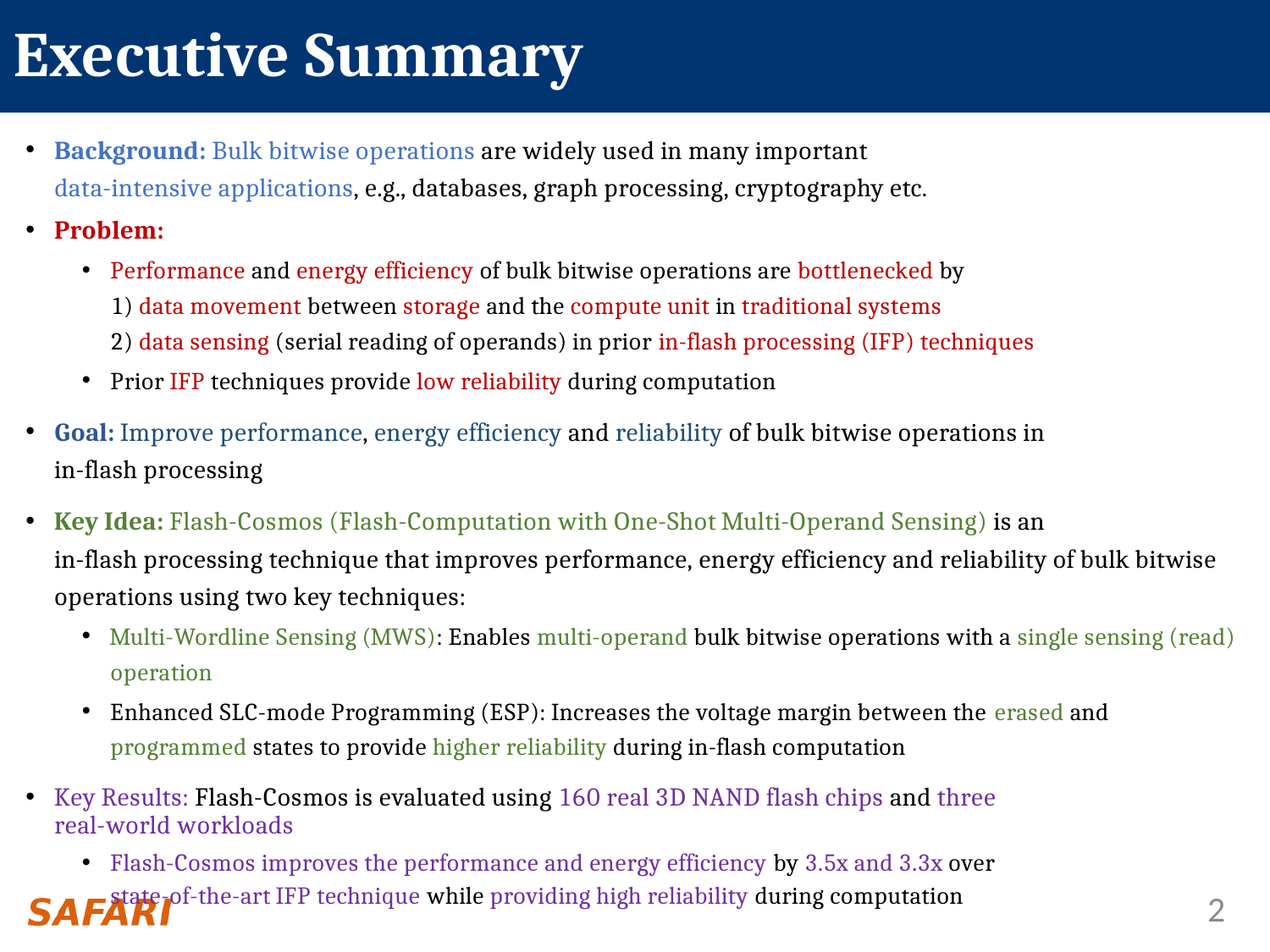

# Executive Summary
Background: Bulk bitwise operations are widely used in many important
data-intensive applications, e.g., databases, graph processing, cryptography etc.
Problem:
Performance and energy efficiency of bulk bitwise operations are bottlenecked by
1) data movement between storage and the compute unit in traditional systems
2) data sensing (serial reading of operands) in prior in-flash processing (IFP) techniques
Prior IFP techniques provide low reliability during computation
Goal: Improve performance, energy efficiency and reliability of bulk bitwise operations in
in-flash processing
Key Idea: Flash-Cosmos (Flash-Computation with One-Shot Multi-Operand Sensing) is an
in-flash processing technique that improves performance, energy efficiency and reliability of bulk bitwise operations using two key techniques:
Multi-Wordline Sensing (MWS): Enables multi-operand bulk bitwise operations with a single sensing (read) operation
Enhanced SLC-mode Programming (ESP): Increases the voltage margin between the erased and programmed states to provide higher reliability during in-flash computation
Key Results: Flash-Cosmos is evaluated using 160 real 3D NAND flash chips and three
real-world workloads
Flash-Cosmos improves the performance and energy efficiency by 3.5x and 3.3x over
state-of-the-art IFP technique while providing high reliability during computation